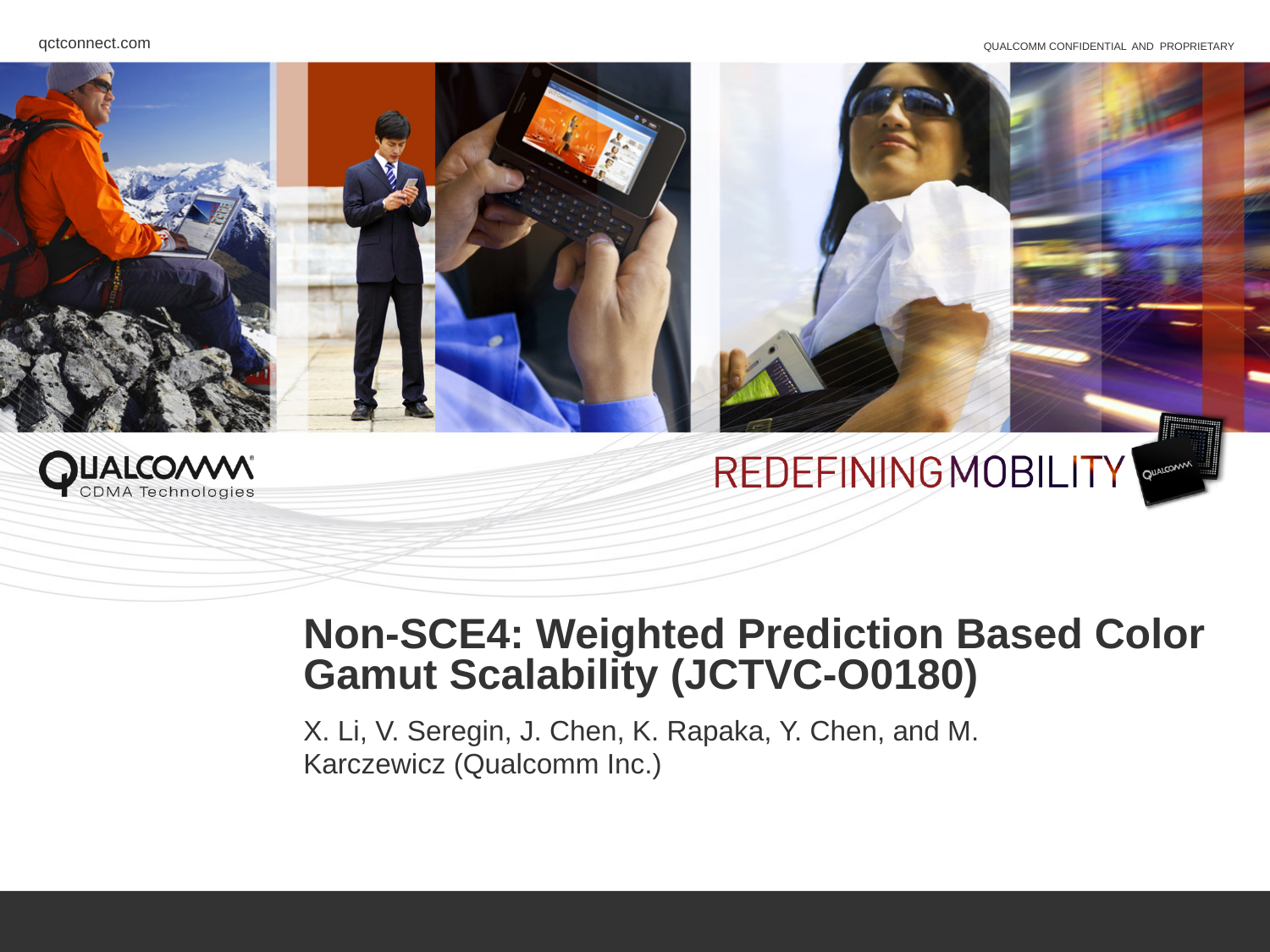

# Non-SCE4: Weighted Prediction Based Color Gamut Scalability (JCTVC-O0180)
X. Li, V. Seregin, J. Chen, K. Rapaka, Y. Chen, and M. Karczewicz (Qualcomm Inc.)